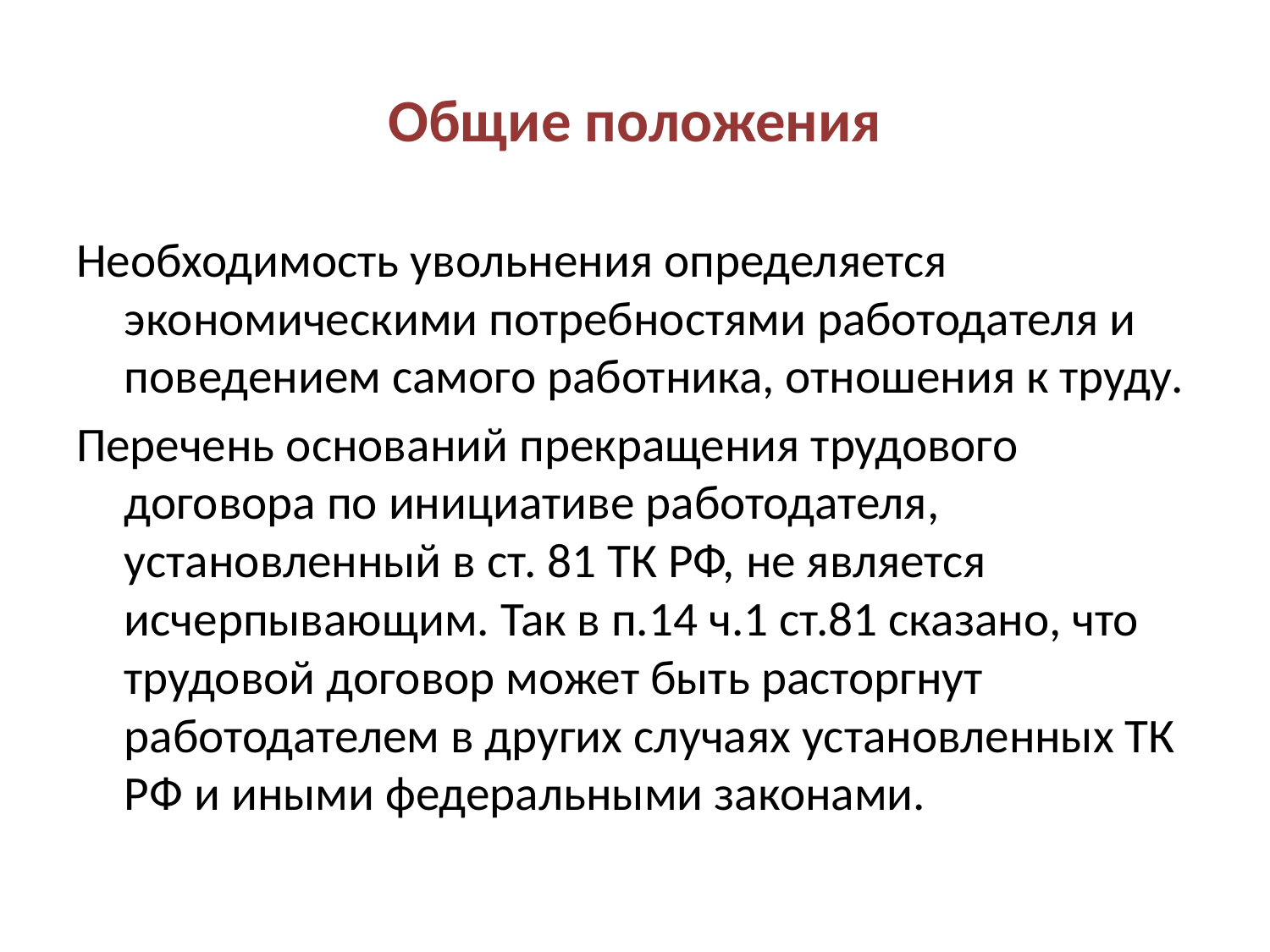

# Общие положения
Необходимость увольнения определяется экономическими потребностями работодателя и поведением самого работника, отношения к труду.
Перечень оснований прекращения трудового договора по инициативе работодателя, установленный в ст. 81 ТК РФ, не является исчерпывающим. Так в п.14 ч.1 ст.81 сказано, что трудовой договор может быть расторгнут работодателем в других случаях установленных ТК РФ и иными федеральными законами.